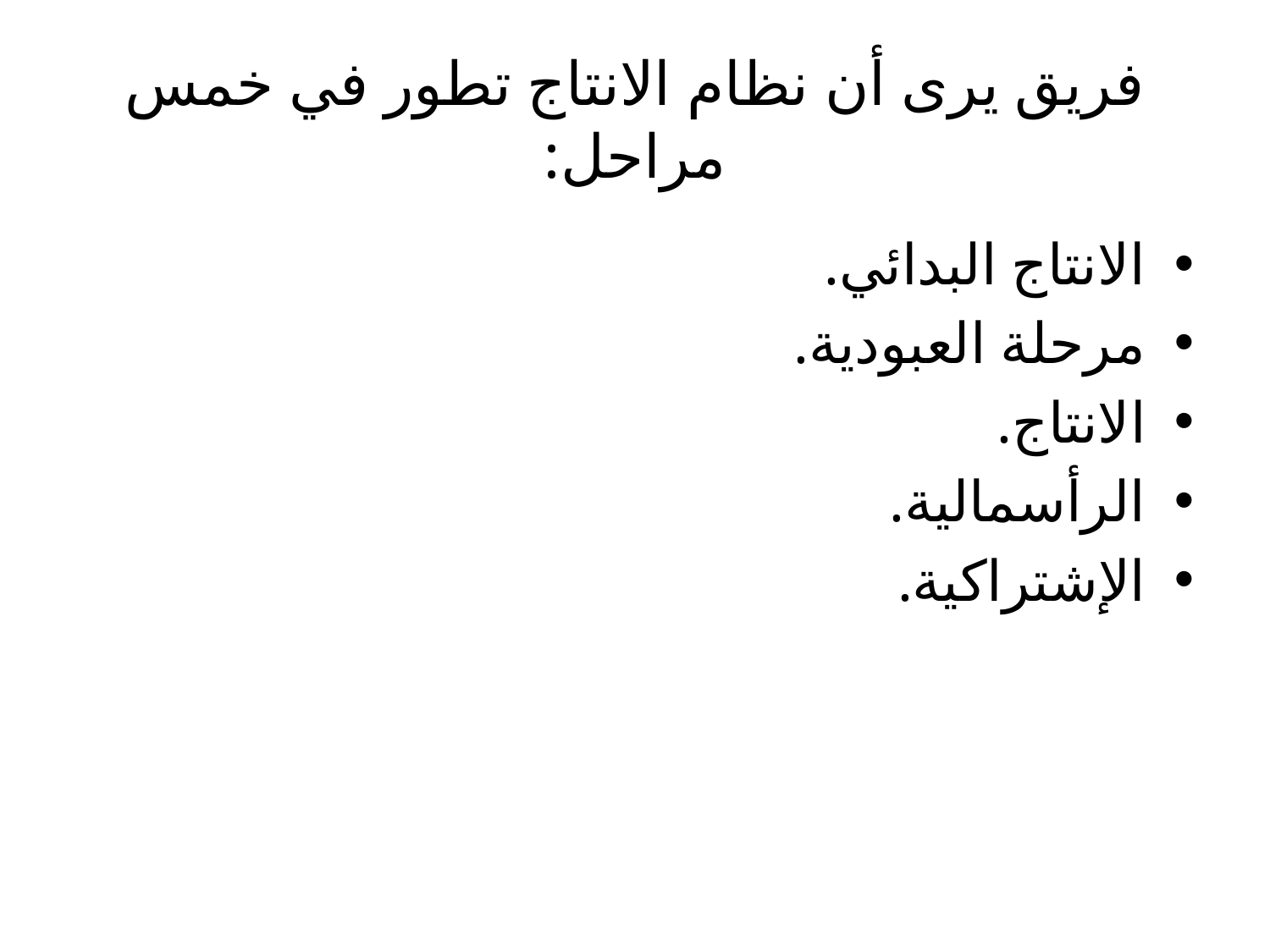

# فريق يرى أن نظام الانتاج تطور في خمس مراحل:
الانتاج البدائي.
مرحلة العبودية.
الانتاج.
الرأسمالية.
الإشتراكية.